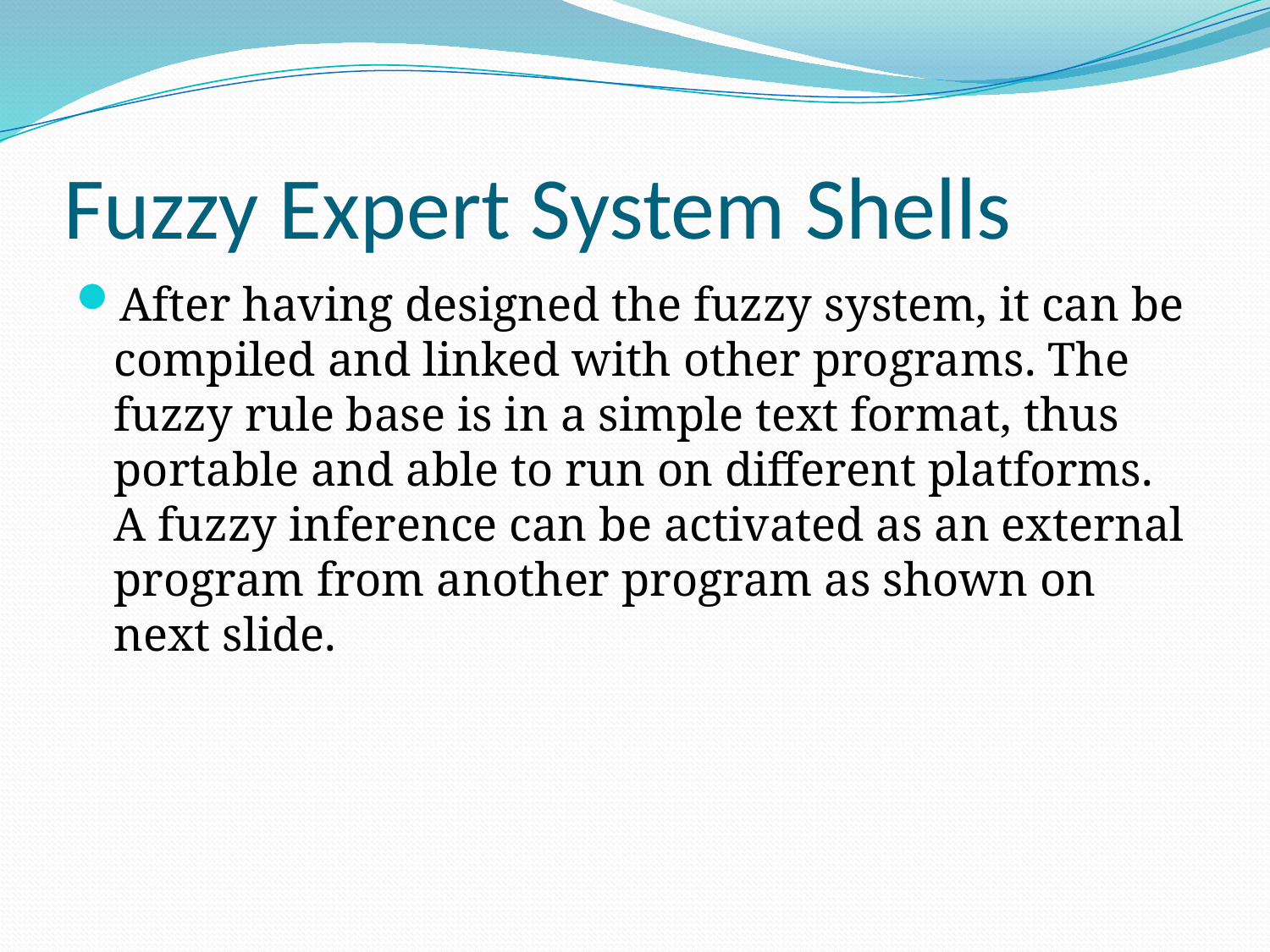

# Fuzzy Expert System Shells
After having designed the fuzzy system, it can be compiled and linked with other programs. The fuzzy rule base is in a simple text format, thus portable and able to run on different platforms. A fuzzy inference can be activated as an external program from another program as shown on next slide.